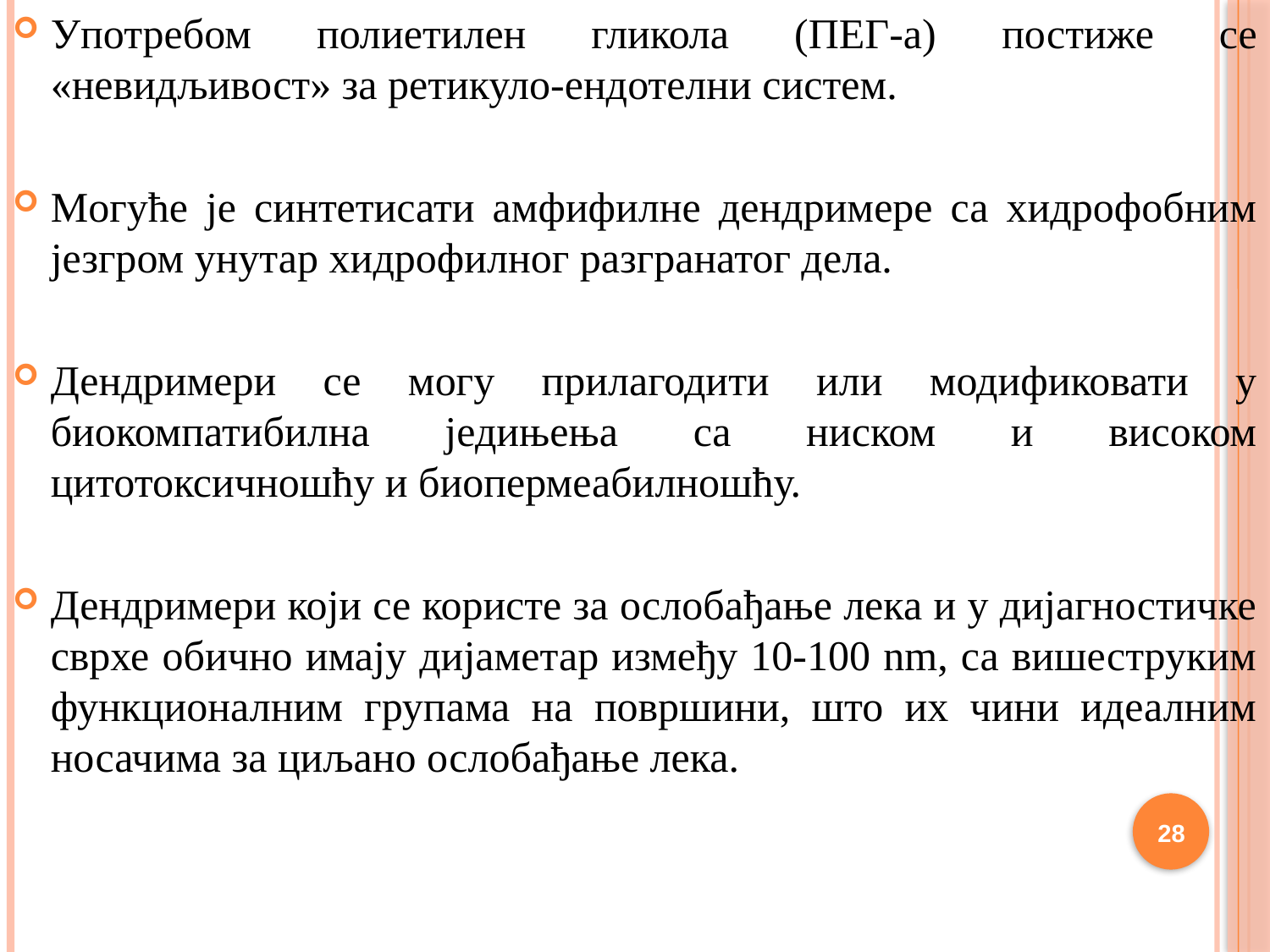

Употребом полиетилен гликола (ПЕГ-а) постиже се «невидљивост» за ретикуло-ендотелни систем.

Могуће је синтетисати амфифилне дендримере са хидрофобним језгром унутар хидрофилног разгранатог дела.

Дендримери се могу прилагодити или модификовати у биокомпатибилна једињења са ниском и високом цитотоксичношћу и биопермеабилношћу.

Дендримери који се користе за ослобађање лека и у дијагностичке сврхе обично имају дијаметар између 10-100 nm, са вишеструким функционалним групама на површини, што их чини идеалним носачима за циљано ослобађање лека.

28